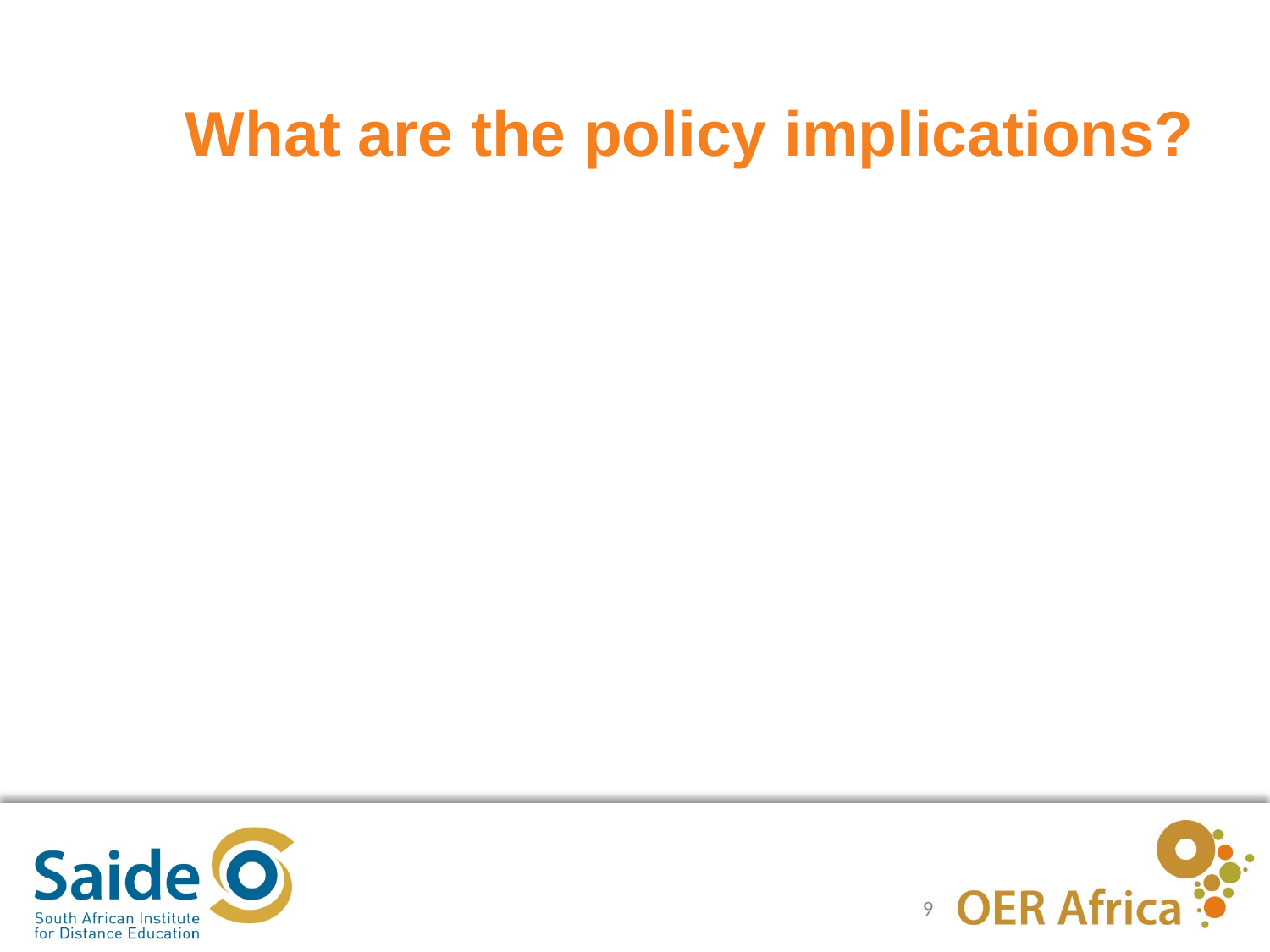

# What are the policy implications?

9